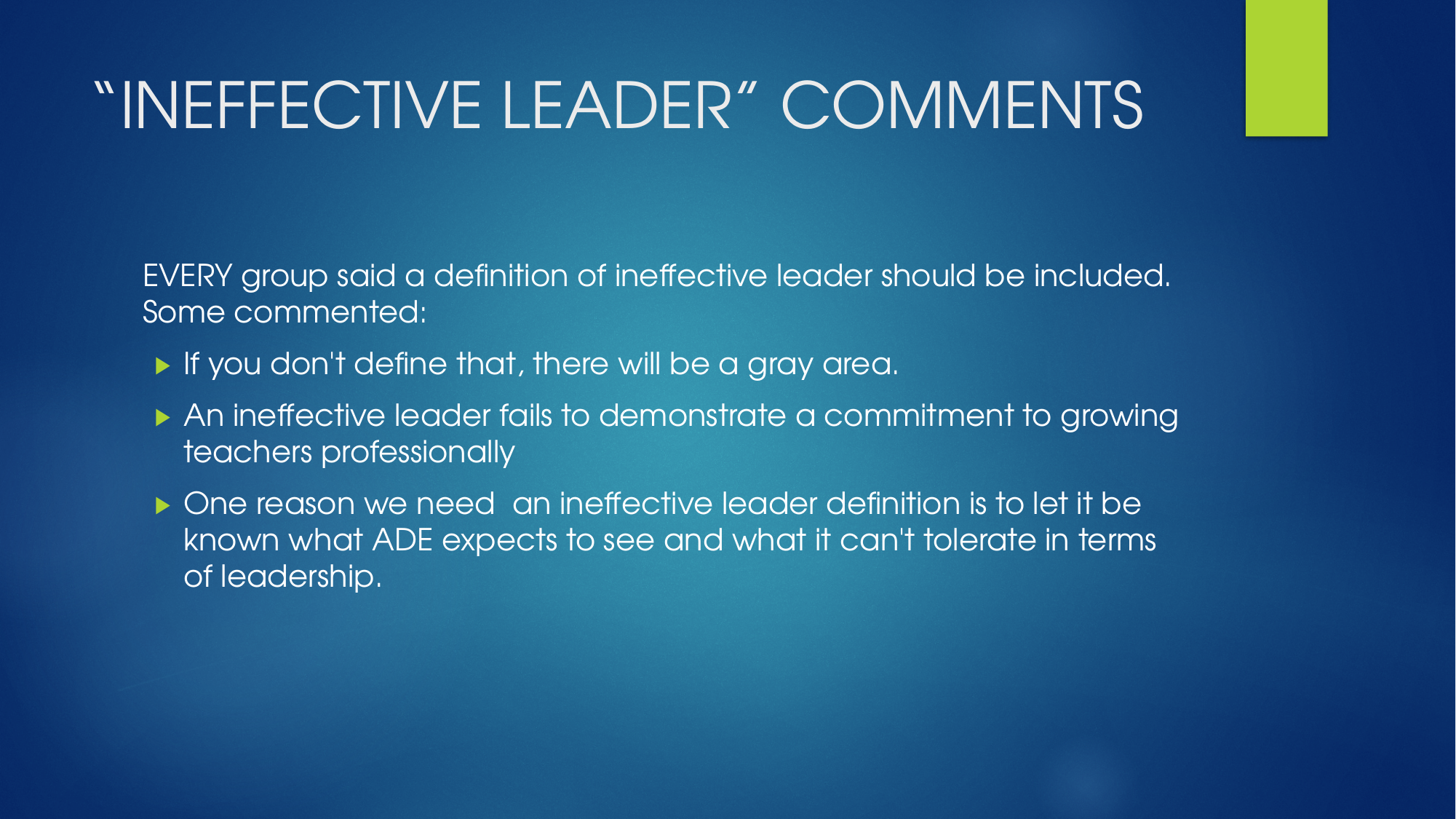

# “INEFFECTIVE LEADER” COMMENTS
EVERY group said a definition of ineffective leader should be included. Some commented:
If you don't define that, there will be a gray area.
An ineffective leader fails to demonstrate a commitment to growing teachers professionally
One reason we need  an ineffective leader definition is to let it be known what ADE expects to see and what it can't tolerate in terms of leadership.